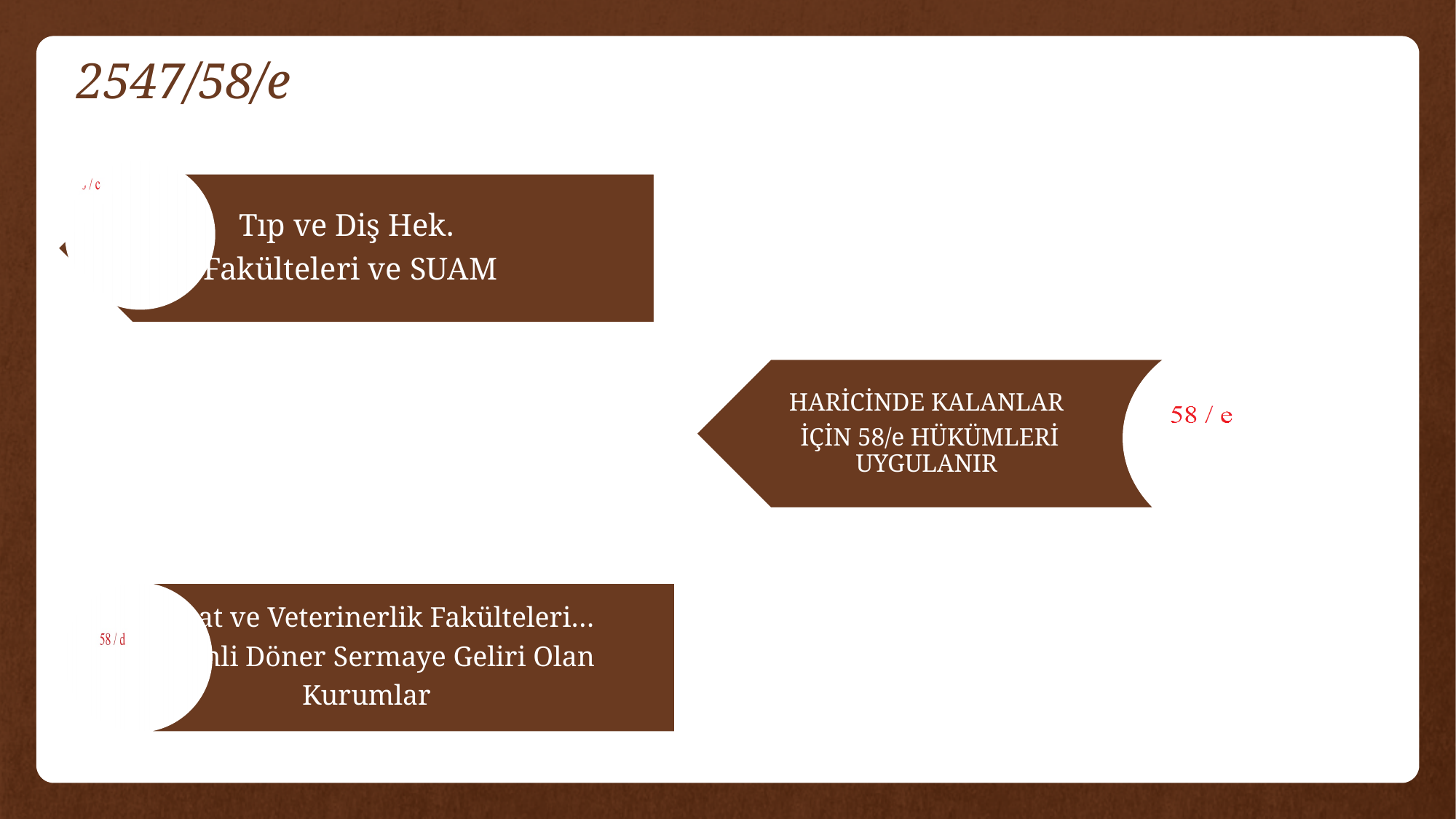

# 2547/58/e
Tıp ve Diş Hek.
Fakülteleri ve SUAM
HARİCİNDE KALANLAR
 İÇİN 58/e HÜKÜMLERİ UYGULANIR
Ziraat ve Veterinerlik Fakülteleri…
Düzenli Döner Sermaye Geliri Olan
Kurumlar